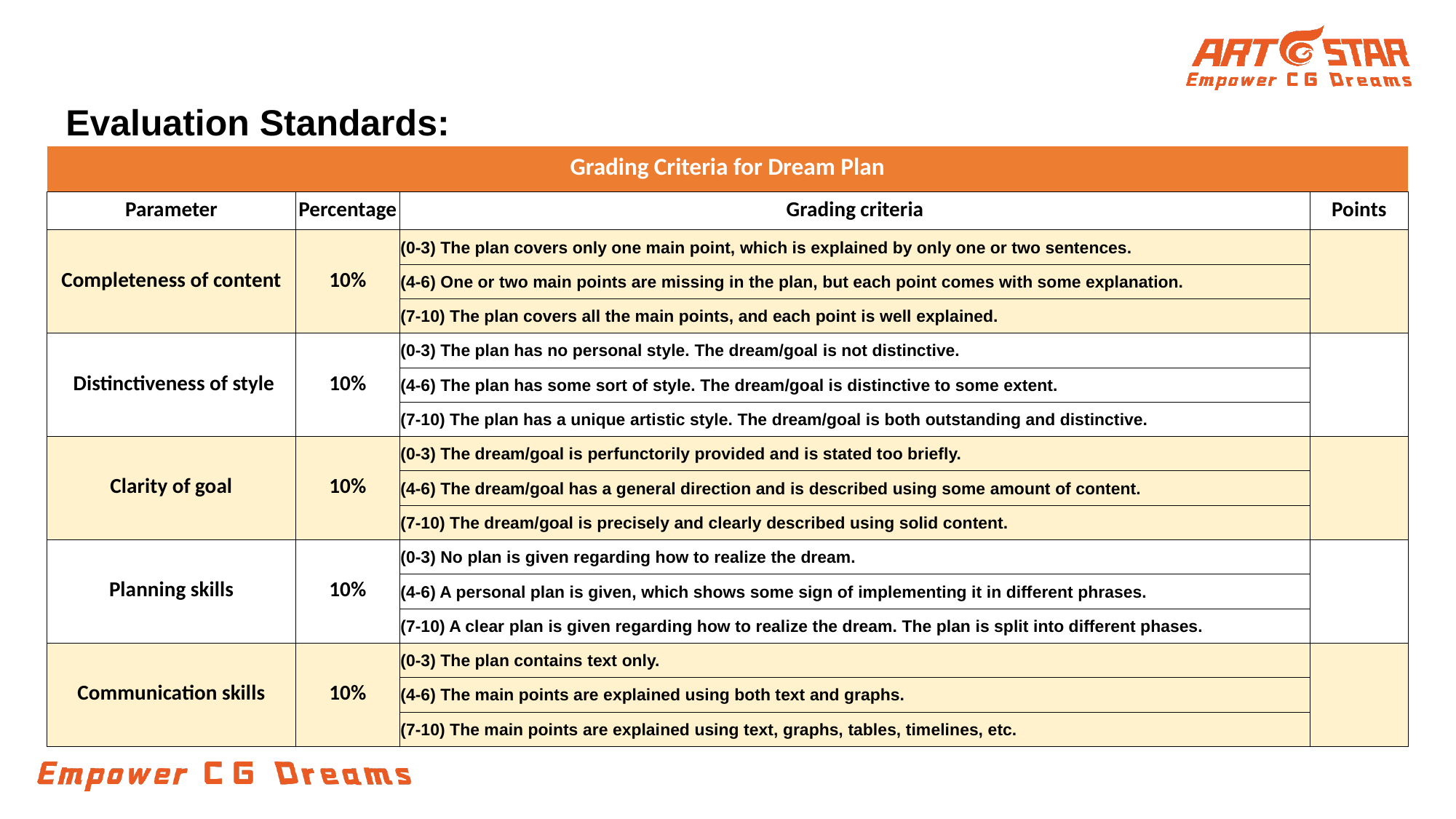

Evaluation Standards:
| Grading Criteria for Dream Plan |  |  |  |
| --- | --- | --- | --- |
| Parameter | Percentage | Grading criteria | Points |
| Completeness of content | 10% | (0-3) The plan covers only one main point, which is explained by only one or two sentences. |  |
|  |  | (4-6) One or two main points are missing in the plan, but each point comes with some explanation. |  |
|  |  | (7-10) The plan covers all the main points, and each point is well explained. |  |
| Distinctiveness of style | 10% | (0-3) The plan has no personal style. The dream/goal is not distinctive. |  |
|  |  | (4-6) The plan has some sort of style. The dream/goal is distinctive to some extent. |  |
|  |  | (7-10) The plan has a unique artistic style. The dream/goal is both outstanding and distinctive. |  |
| Clarity of goal | 10% | (0-3) The dream/goal is perfunctorily provided and is stated too briefly. |  |
|  |  | (4-6) The dream/goal has a general direction and is described using some amount of content. |  |
|  |  | (7-10) The dream/goal is precisely and clearly described using solid content. |  |
| Planning skills | 10% | (0-3) No plan is given regarding how to realize the dream. |  |
|  |  | (4-6) A personal plan is given, which shows some sign of implementing it in different phrases. |  |
|  |  | (7-10) A clear plan is given regarding how to realize the dream. The plan is split into different phases. |  |
| Communication skills | 10% | (0-3) The plan contains text only. |  |
|  |  | (4-6) The main points are explained using both text and graphs. |  |
|  |  | (7-10) The main points are explained using text, graphs, tables, timelines, etc. |  |